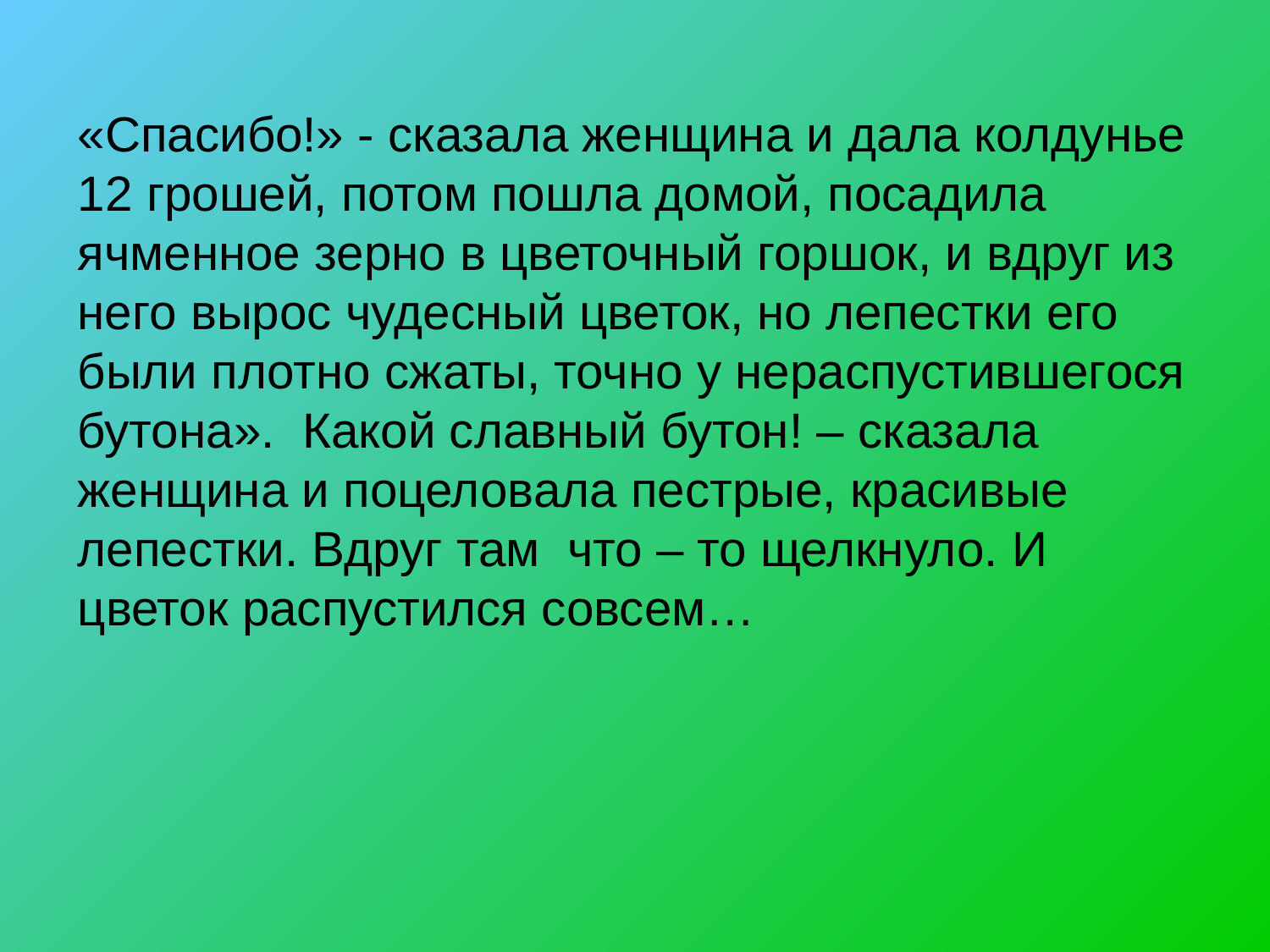

«Спасибо!» - сказала женщина и дала колдунье 12 грошей, потом пошла домой, посадила ячменное зерно в цветочный горшок, и вдруг из него вырос чудесный цветок, но лепестки его были плотно сжаты, точно у нераспустившегося бутона».  Какой славный бутон! – сказала женщина и поцеловала пестрые, красивые лепестки. Вдруг там  что – то щелкнуло. И цветок распустился совсем…